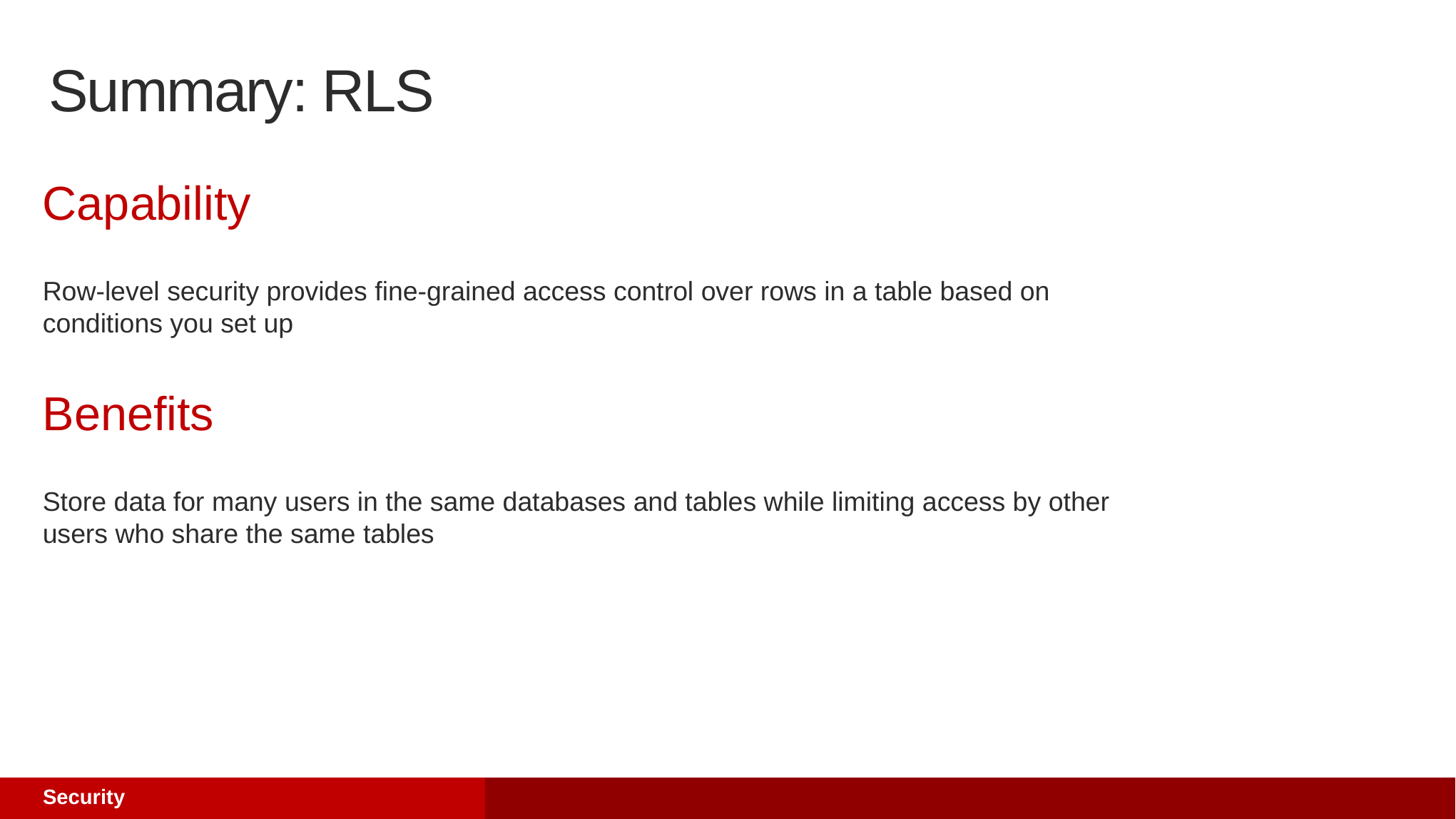

Summary: RLS
Capability
Row-level security provides fine-grained access control over rows in a table based on conditions you set up
Benefits
Store data for many users in the same databases and tables while limiting access by other users who share the same tables
Security